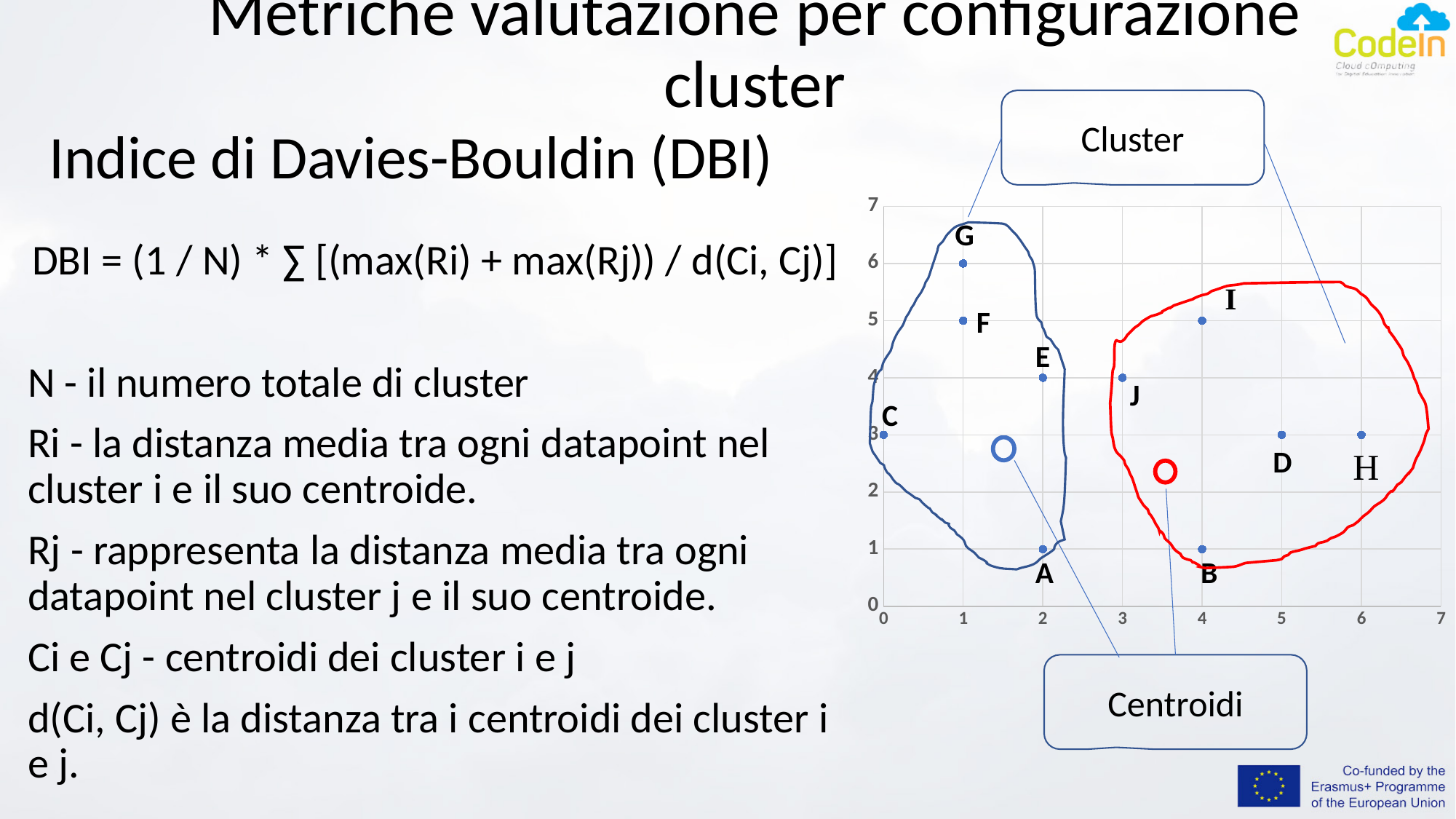

# Metriche valutazione per configurazione cluster
Cluster
Indice di Davies-Bouldin (DBI)

### Chart

| Category | Y |
|---|---|
G

DBI = (1 / N) * ∑ [(max(Ri) + max(Rj)) / d(Ci, Cj)]

N - il numero totale di cluster
Ri - la distanza media tra ogni datapoint nel cluster i e il suo centroide.
Rj - rappresenta la distanza media tra ogni datapoint nel cluster j e il suo centroide.
Ci e Cj - centroidi dei cluster i e j
d(Ci, Cj) è la distanza tra i centroidi dei cluster i e j.

F
E
J
C

D

B
A
Centroidi